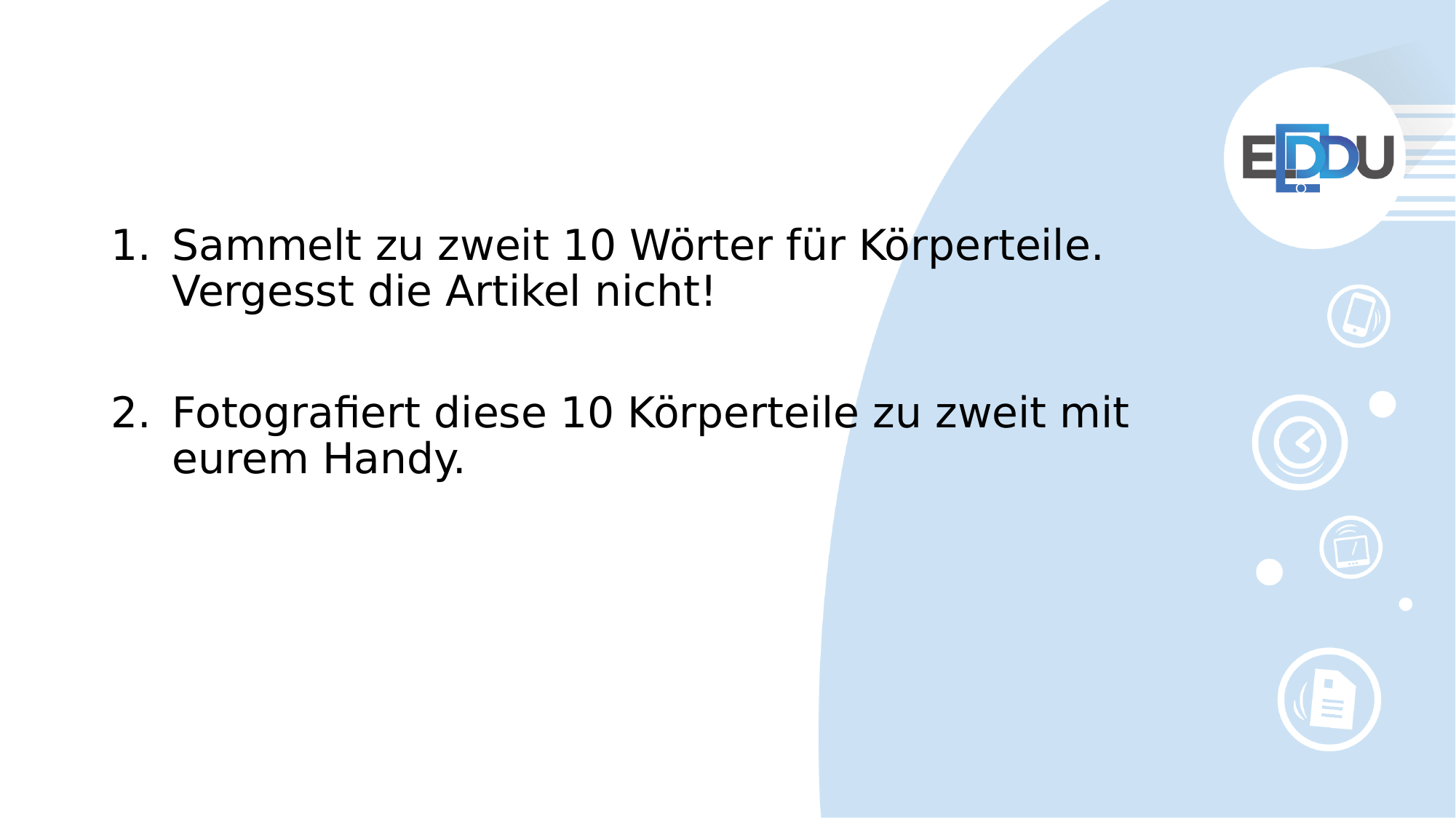

Sammelt zu zweit 10 Wörter für Körperteile. Vergesst die Artikel nicht!

Fotografiert diese 10 Körperteile zu zweit mit eurem Handy.